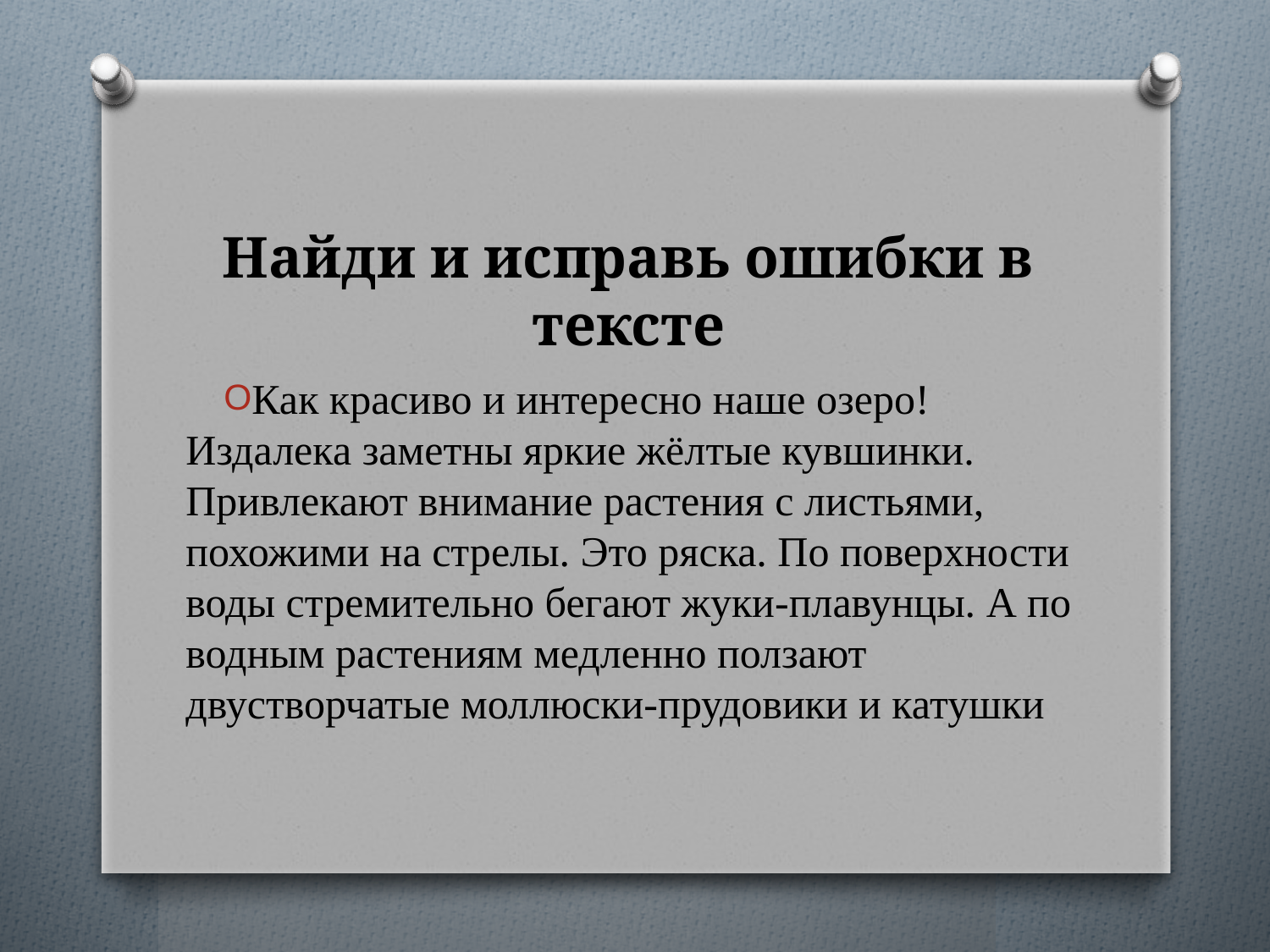

# Найди и исправь ошибки в тексте
Как красиво и интересно наше озеро! Издалека заметны яркие жёлтые кувшинки. Привлекают внимание растения с листьями, похожими на стрелы. Это ряска. По поверхности воды стремительно бегают жуки-плавунцы. А по водным растениям медленно ползают двустворчатые моллюски-прудовики и катушки